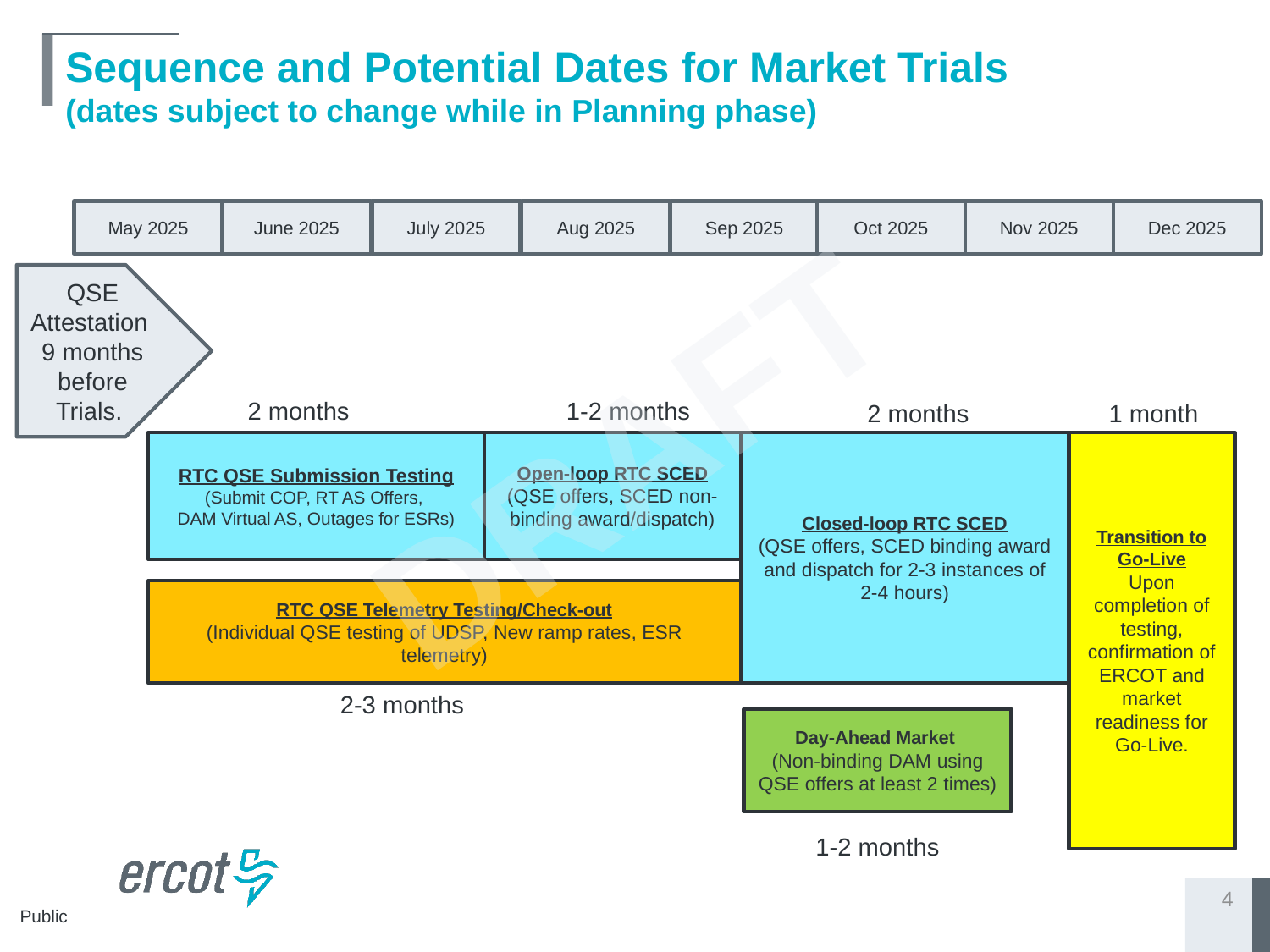

# Sequence and Potential Dates for Market Trials (dates subject to change while in Planning phase)
May 2025
June 2025
July 2025
Aug 2025
Sep 2025
Oct 2025
Nov 2025
Dec 2025
QSE Attestation
9 months before Trials.

DRAFT
1-2 months
2 months
1 month
2 months
Transition to Go-Live
Upon completion of testing, confirmation of ERCOT and market readiness for Go-Live.
RTC QSE Submission Testing
(Submit COP, RT AS Offers,
DAM Virtual AS, Outages for ESRs)
Open-loop RTC SCED
(QSE offers, SCED non-binding award/dispatch)
Closed-loop RTC SCED
(QSE offers, SCED binding award and dispatch for 2-3 instances of 2-4 hours)
RTC QSE Telemetry Testing/Check-out
(Individual QSE testing of UDSP, New ramp rates, ESR telemetry)
2-3 months
Day-Ahead Market
(Non-binding DAM using QSE offers at least 2 times)
1-2 months